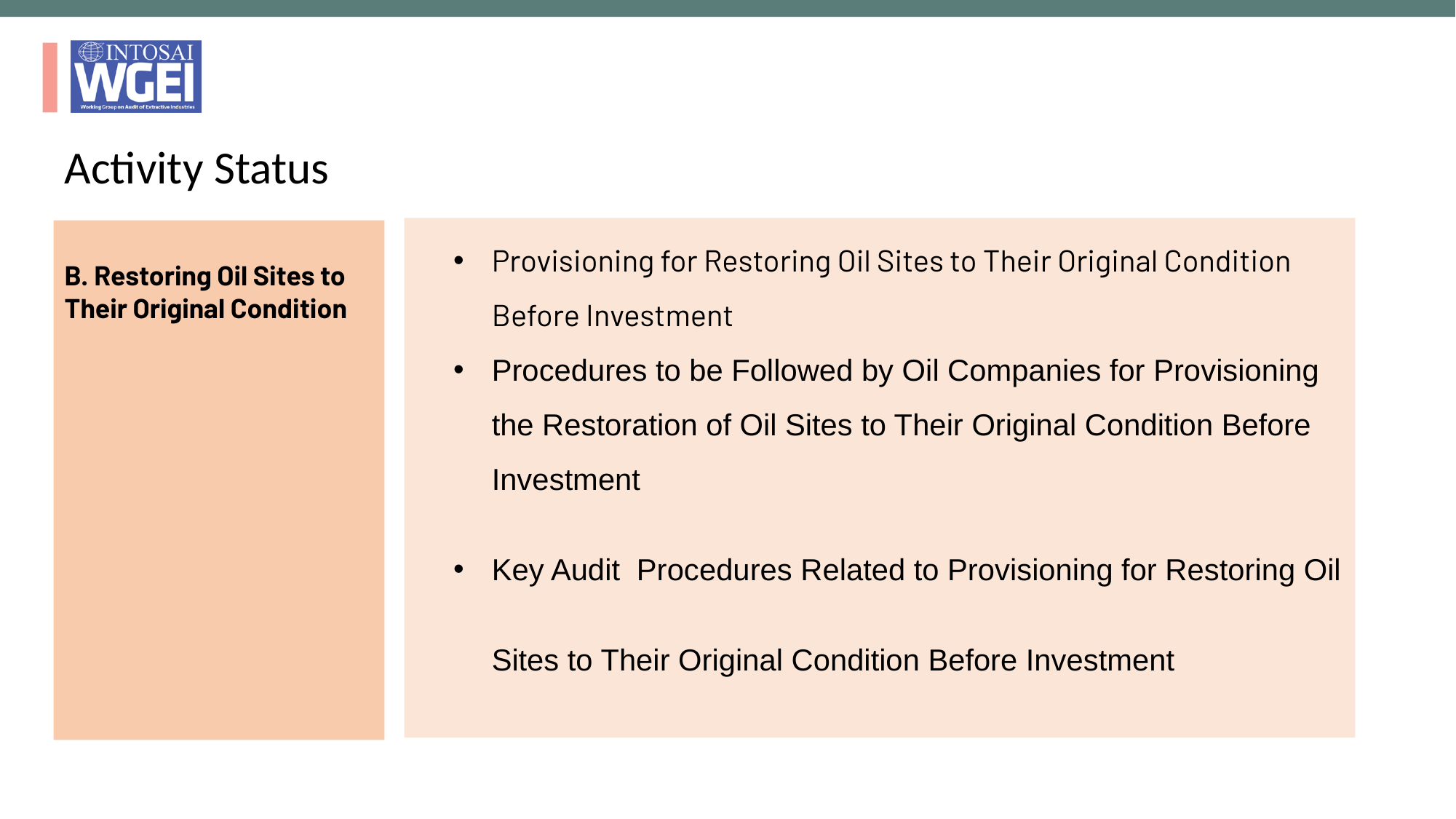

# Activity Status
Provisioning for Restoring Oil Sites to Their Original Condition Before Investment
Procedures to be Followed by Oil Companies for Provisioning the Restoration of Oil Sites to Their Original Condition Before Investment
Key Audit  Procedures Related to Provisioning for Restoring Oil Sites to Their Original Condition Before Investment

B. Restoring Oil Sites to Their Original Condition